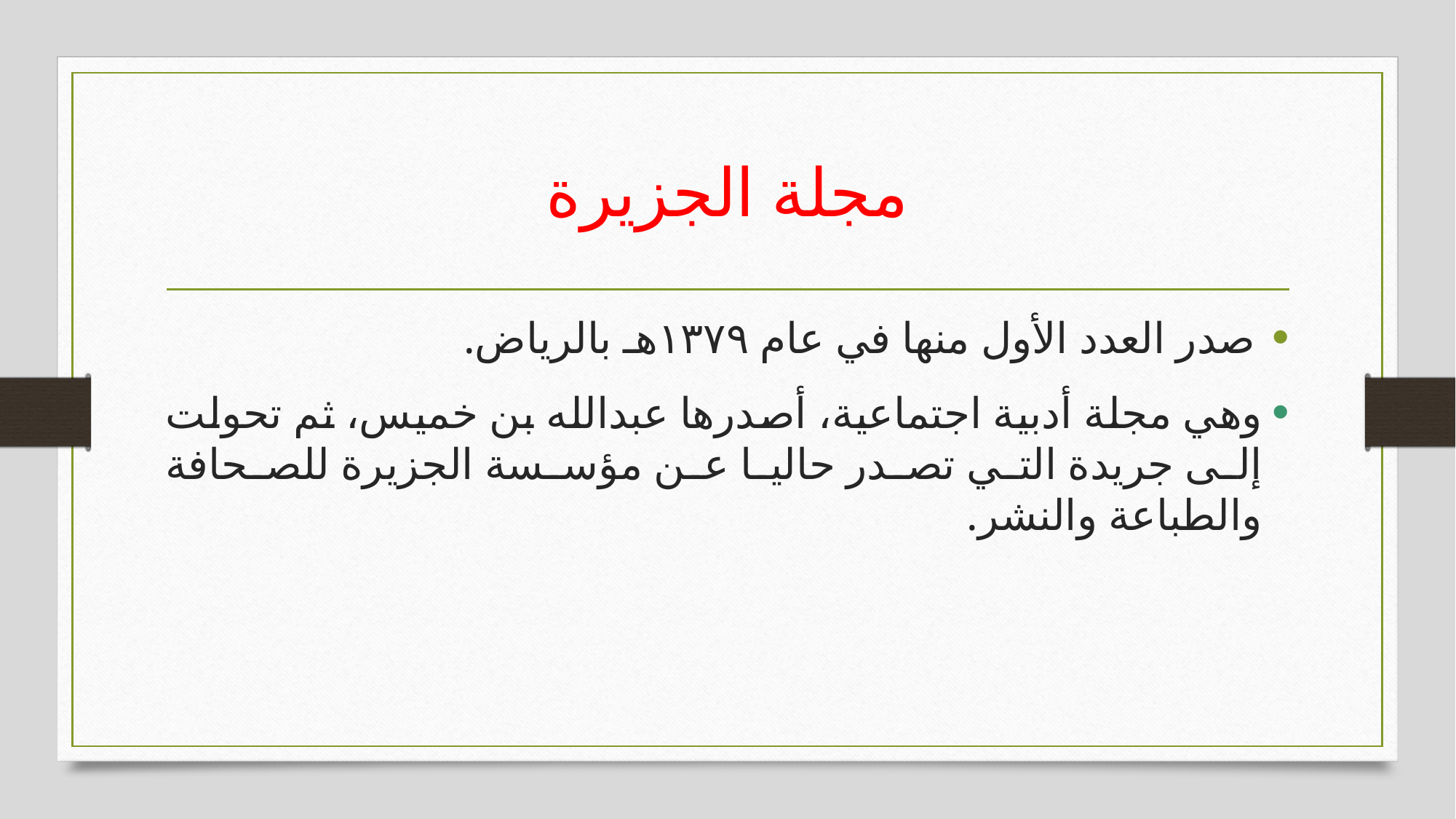

# مجلة الجزيرة
صدر العدد الأول منها في عام ١٣٧٩هـ بالرياض.
وهي مجلة أدبية اجتماعية، أصدرها عبدالله بن خميس، ثم تحولت إلى جريدة التي تصدر حاليا عن مؤسسة الجزيرة للصحافة والطباعة والنشر.